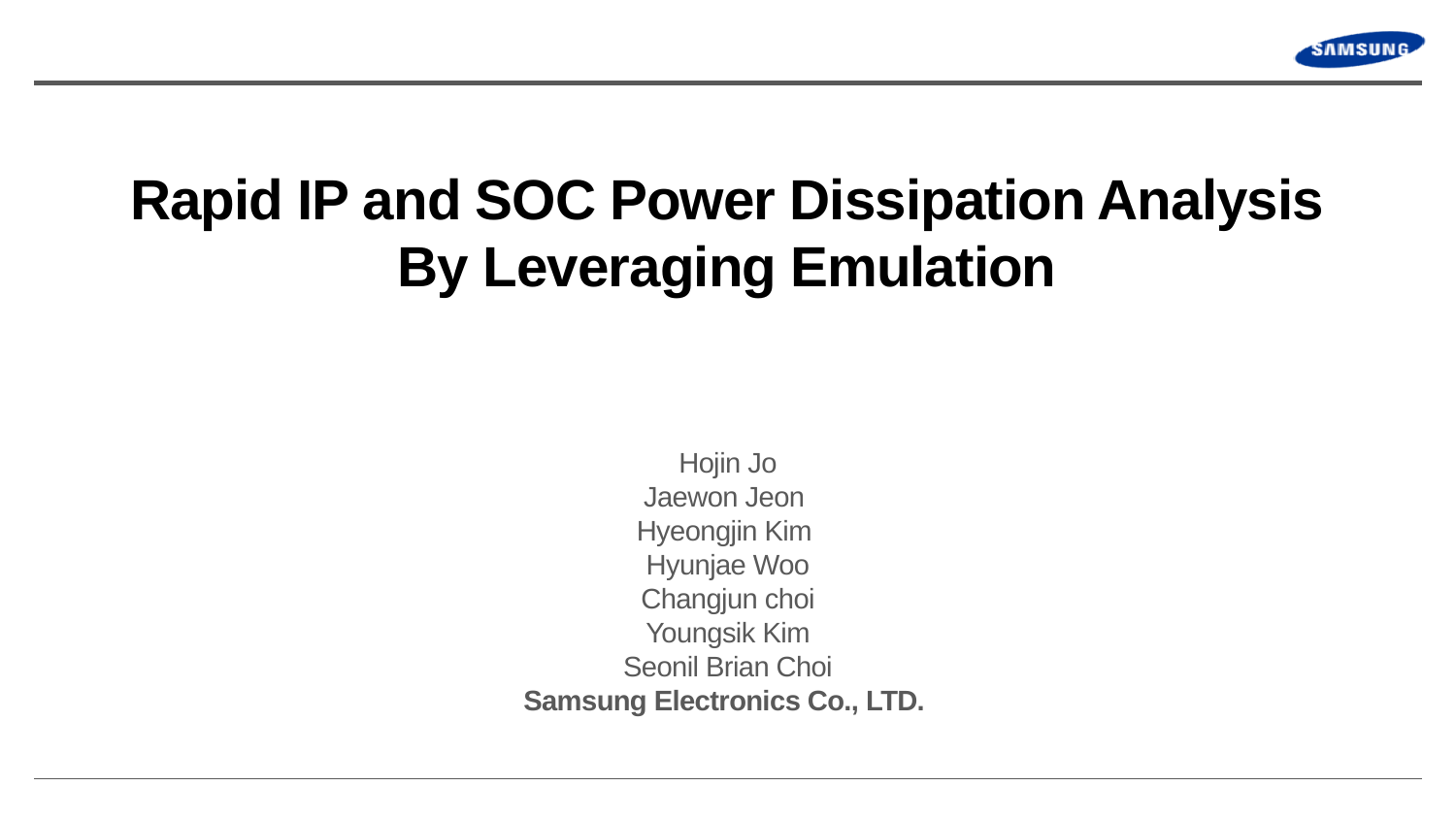

# Rapid IP and SOC Power Dissipation Analysis By Leveraging Emulation
Hojin Jo
Jaewon Jeon
Hyeongjin Kim
Hyunjae Woo
Changjun choi
Youngsik Kim
Seonil Brian Choi
Samsung Electronics Co., LTD.